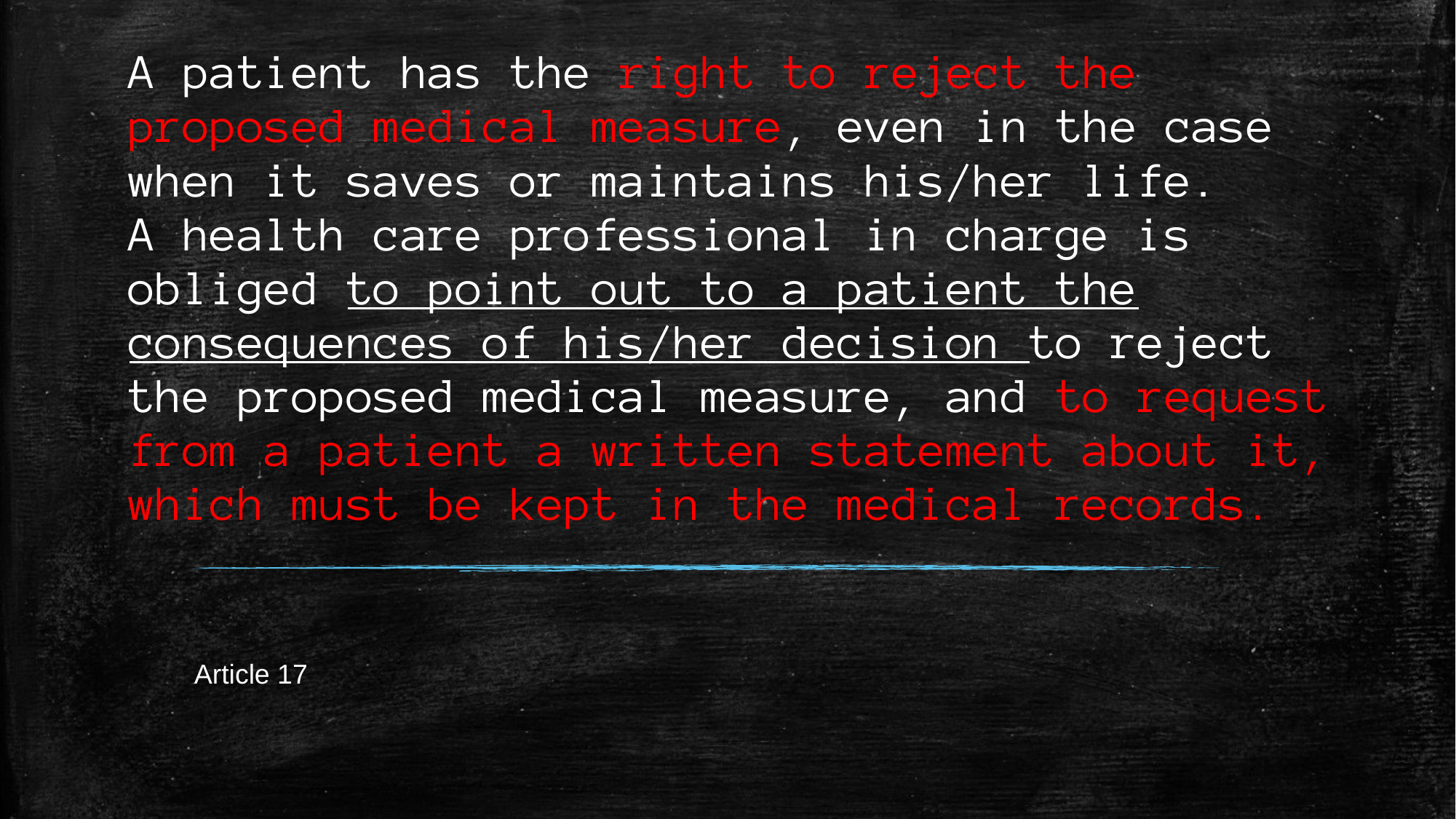

# A patient has the right to reject the proposed medical measure, even in the case when it saves or maintains his/her life. A health care professional in charge is obliged to point out to a patient the consequences of his/her decision to reject the proposed medical measure, and to request from a patient a written statement about it, which must be kept in the medical records.
Article 17